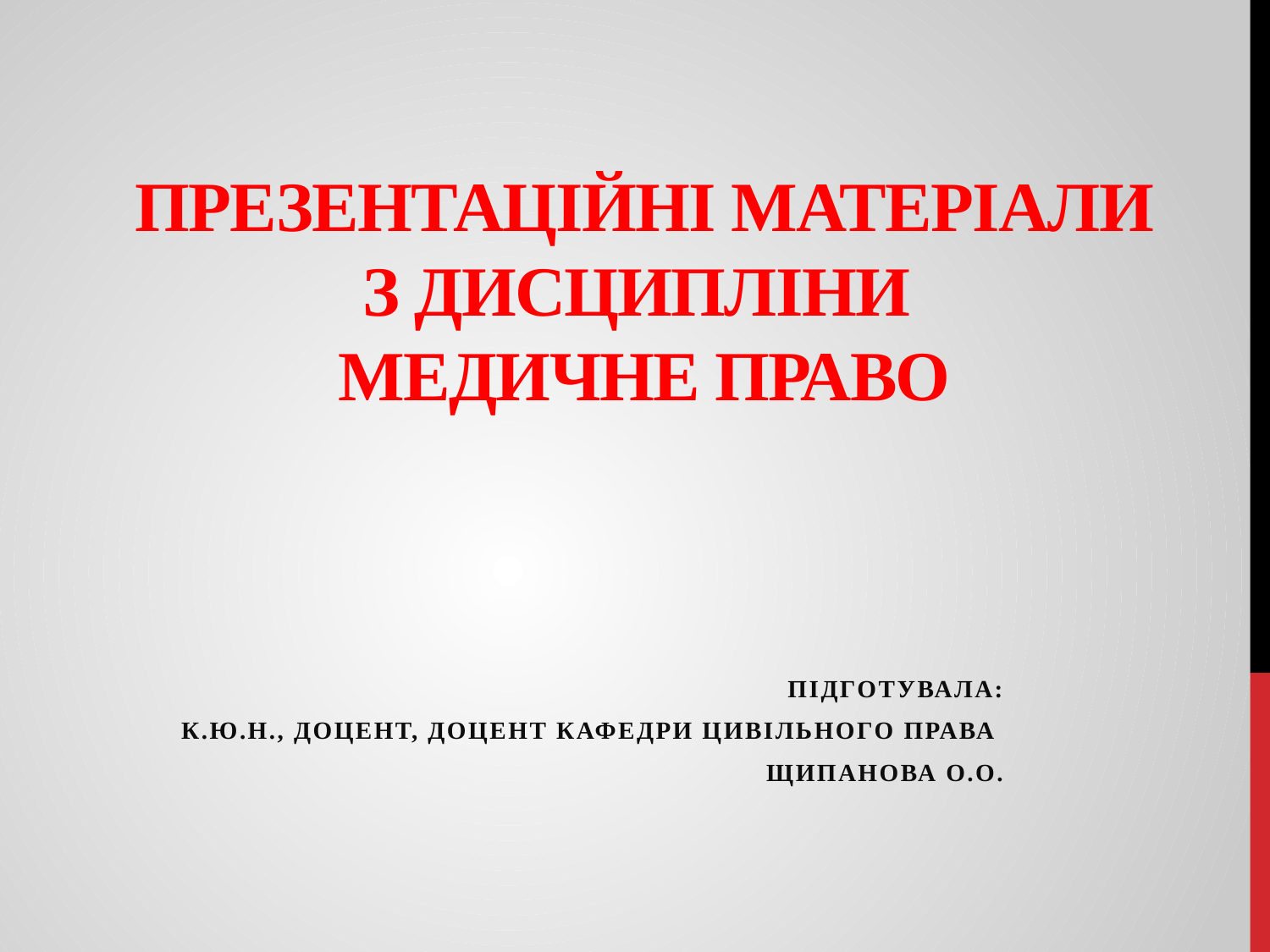

# Презентаційні матеріали з дисципліни Медичне право
Підготувала:
к.ю.н., доцент, доцент кафедри цивільного права
Щипанова О.О.